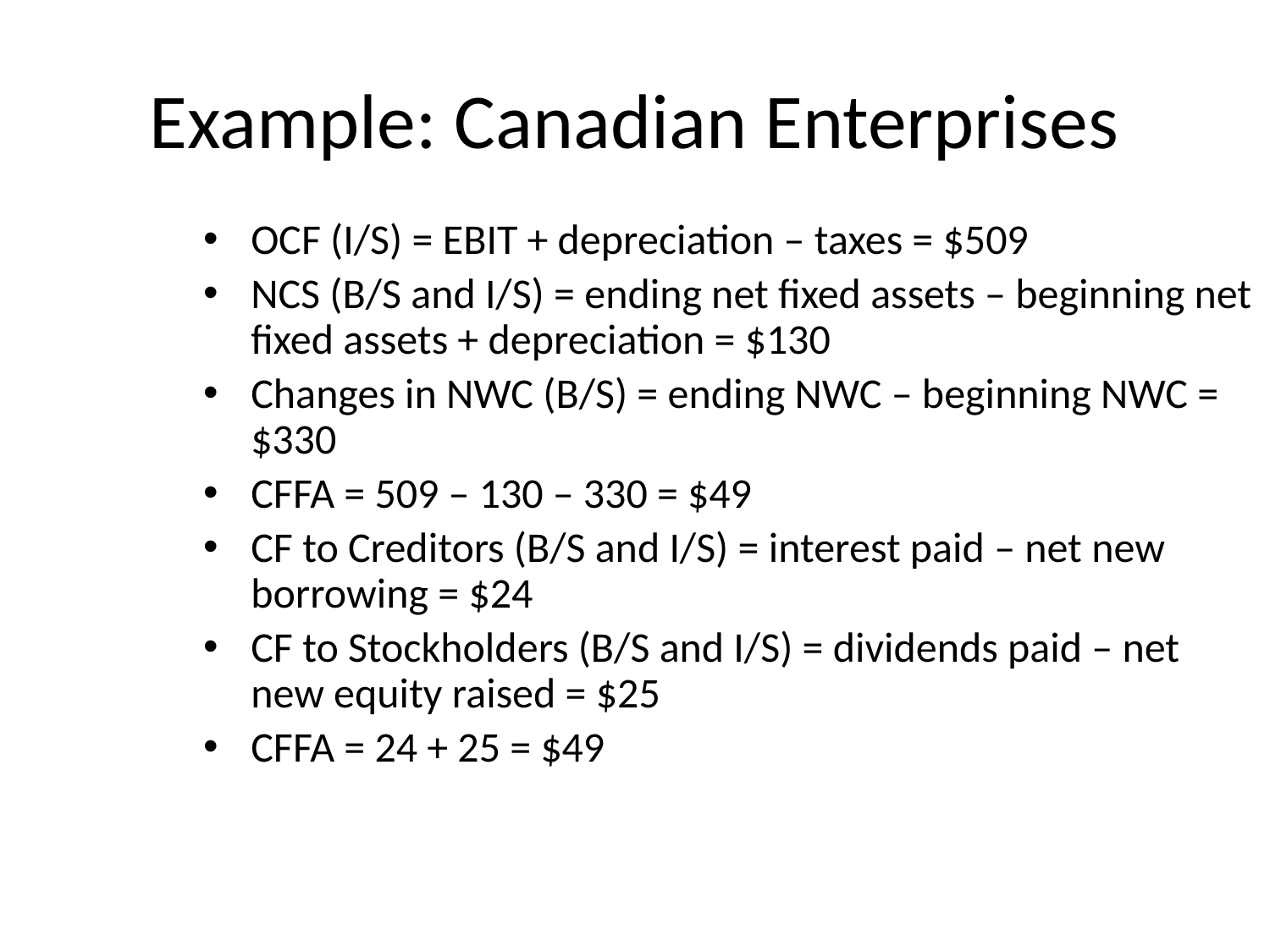

# Example: Canadian Enterprises
OCF (I/S) = EBIT + depreciation – taxes = $509
NCS (B/S and I/S) = ending net fixed assets – beginning net fixed assets + depreciation = $130
Changes in NWC (B/S) = ending NWC – beginning NWC = $330
CFFA = 509 – 130 – 330 = $49
CF to Creditors (B/S and I/S) = interest paid – net new borrowing = $24
CF to Stockholders (B/S and I/S) = dividends paid – net new equity raised = $25
CFFA = 24 + 25 = $49